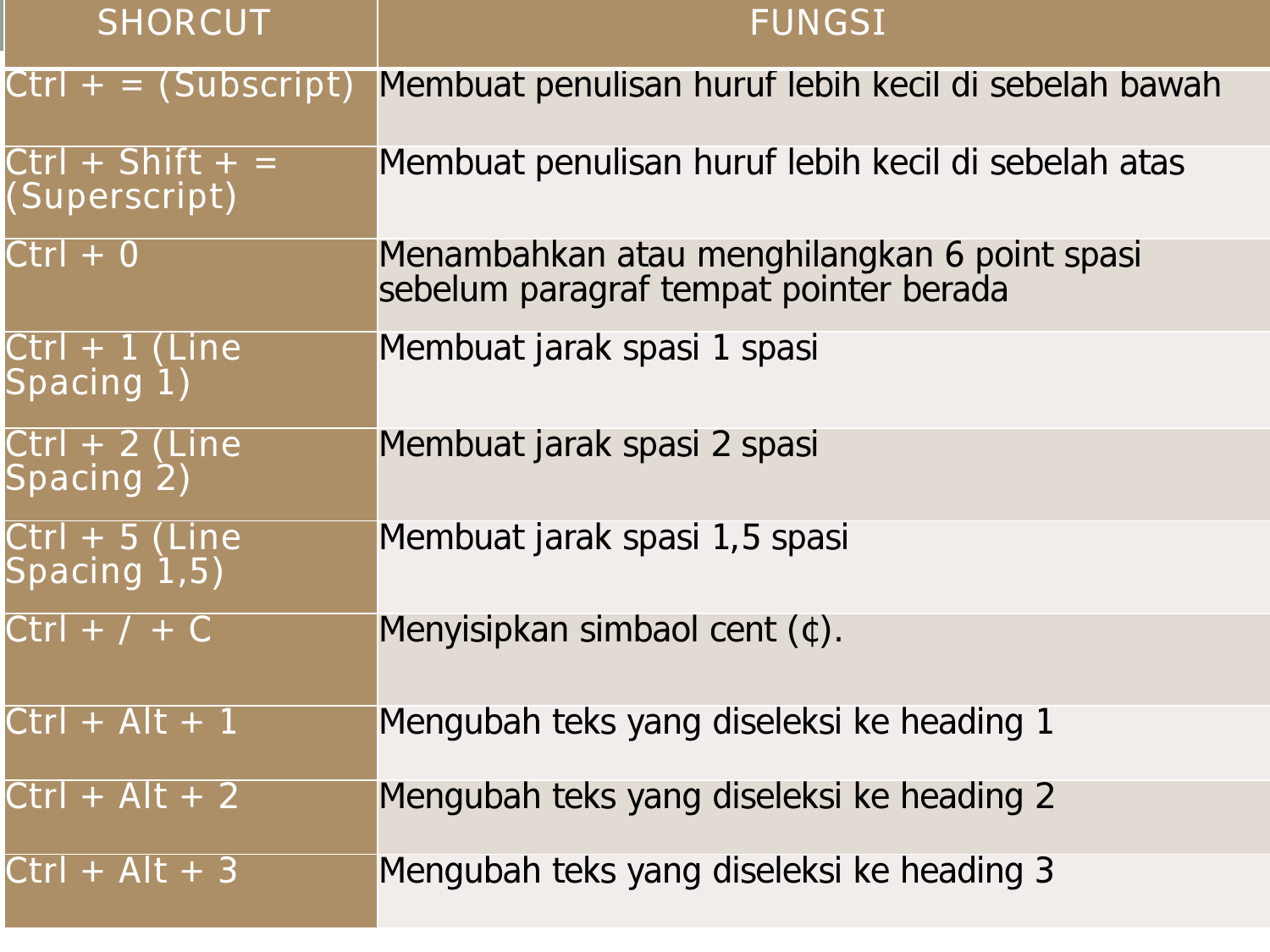

| SHORCUT | FUNGSI |
| --- | --- |
| Ctrl + = (Subscript) | Membuat penulisan huruf lebih kecil di sebelah bawah |
| Ctrl + Shift + = (Superscript) | Membuat penulisan huruf lebih kecil di sebelah atas |
| Ctrl + 0 | Menambahkan atau menghilangkan 6 point spasi sebelum paragraf tempat pointer berada |
| Ctrl + 1 (Line Spacing 1) | Membuat jarak spasi 1 spasi |
| Ctrl + 2 (Line Spacing 2) | Membuat jarak spasi 2 spasi |
| Ctrl + 5 (Line Spacing 1,5) | Membuat jarak spasi 1,5 spasi |
| Ctrl + / + C | Menyisipkan simbaol cent (¢). |
| Ctrl + Alt + 1 | Mengubah teks yang diseleksi ke heading 1 |
| Ctrl + Alt + 2 | Mengubah teks yang diseleksi ke heading 2 |
| Ctrl + Alt + 3 | Mengubah teks yang diseleksi ke heading 3 |